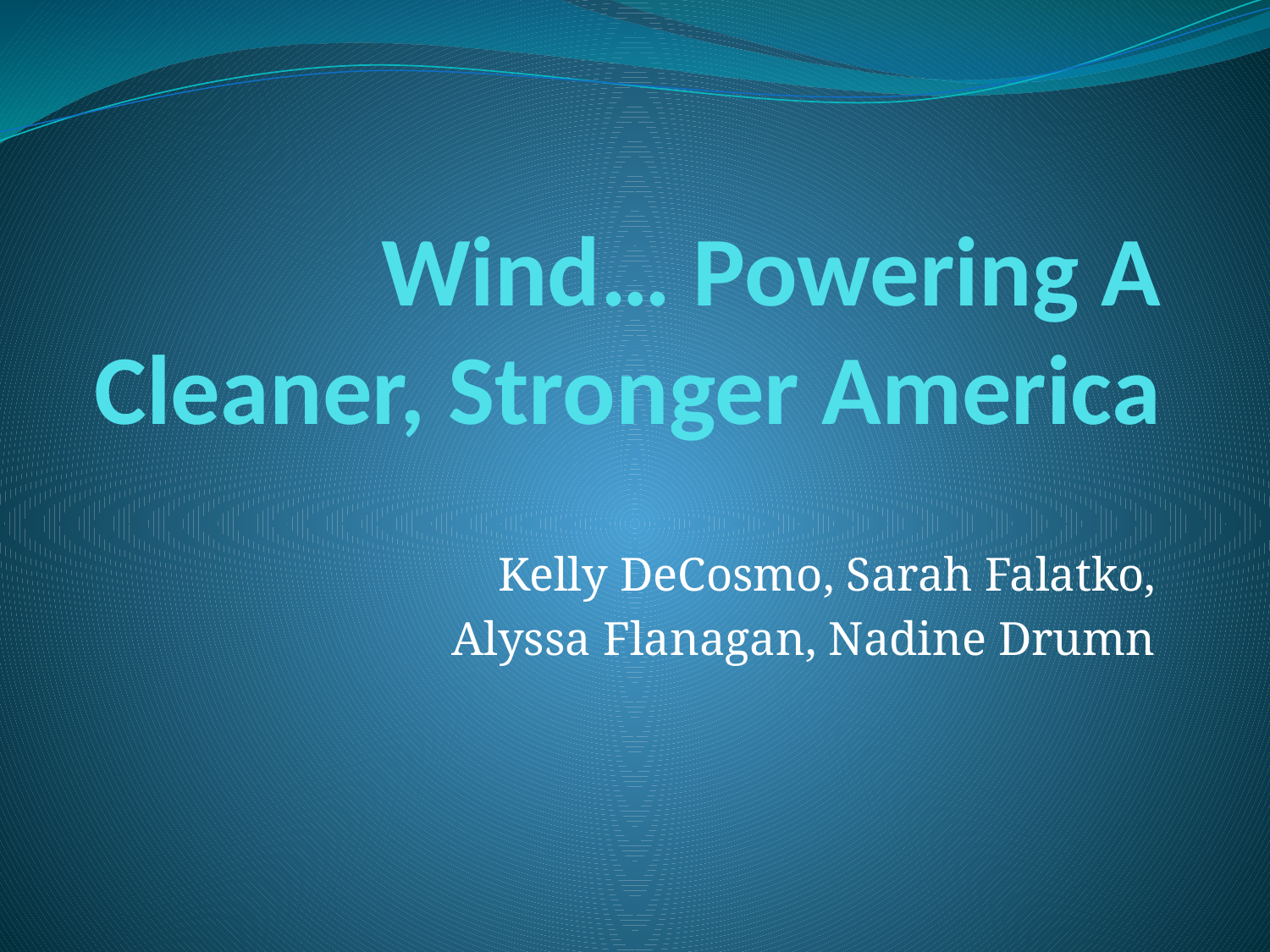

# Wind… Powering A Cleaner, Stronger America
Kelly DeCosmo, Sarah Falatko,
 Alyssa Flanagan, Nadine Drumn